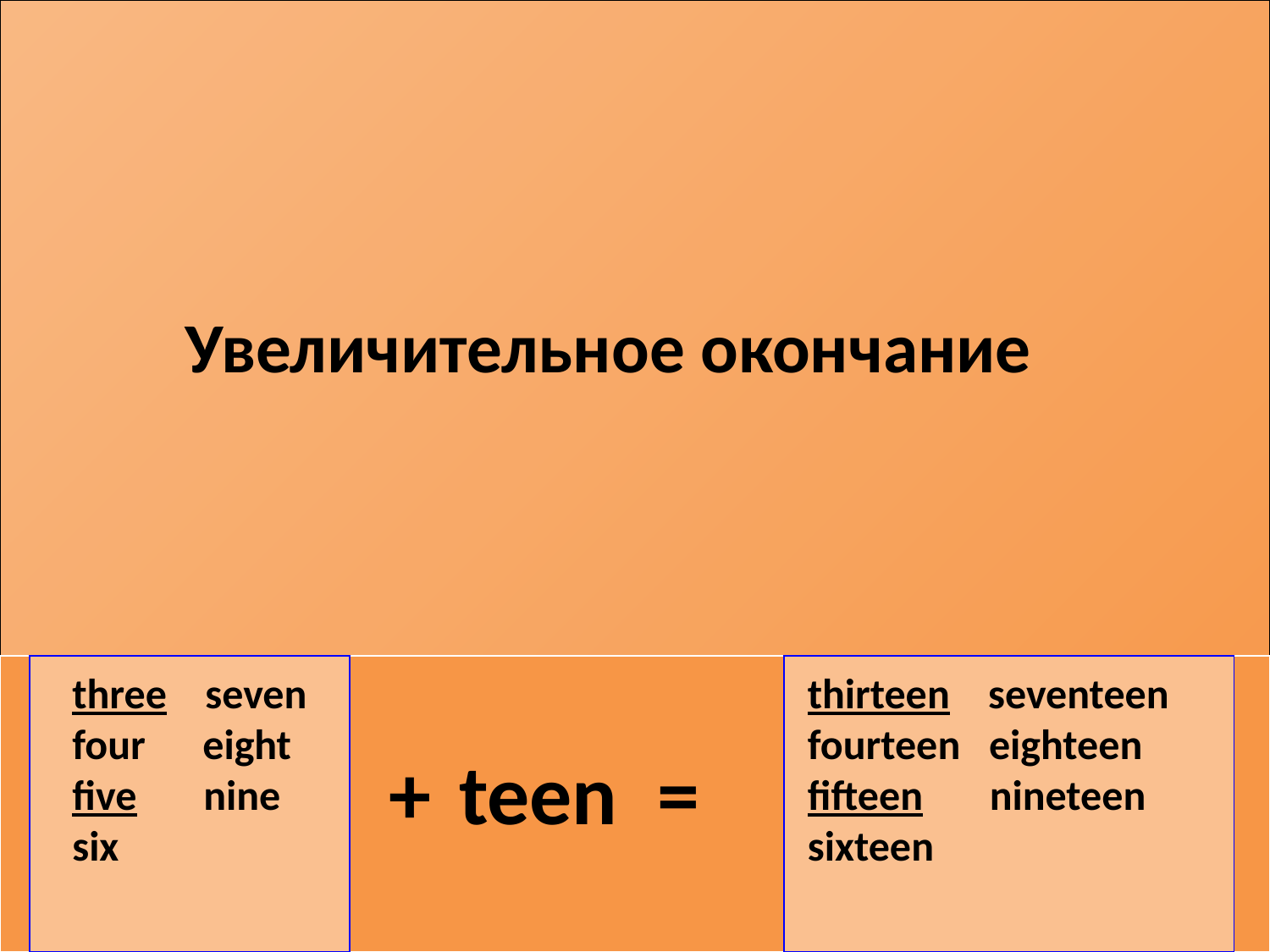

Увеличительное окончание

three    seven
four      eight
five       nine
six
thirteen    seventeen
fourteen   eighteen
fifteen       nineteen
sixteen
+
teen
=